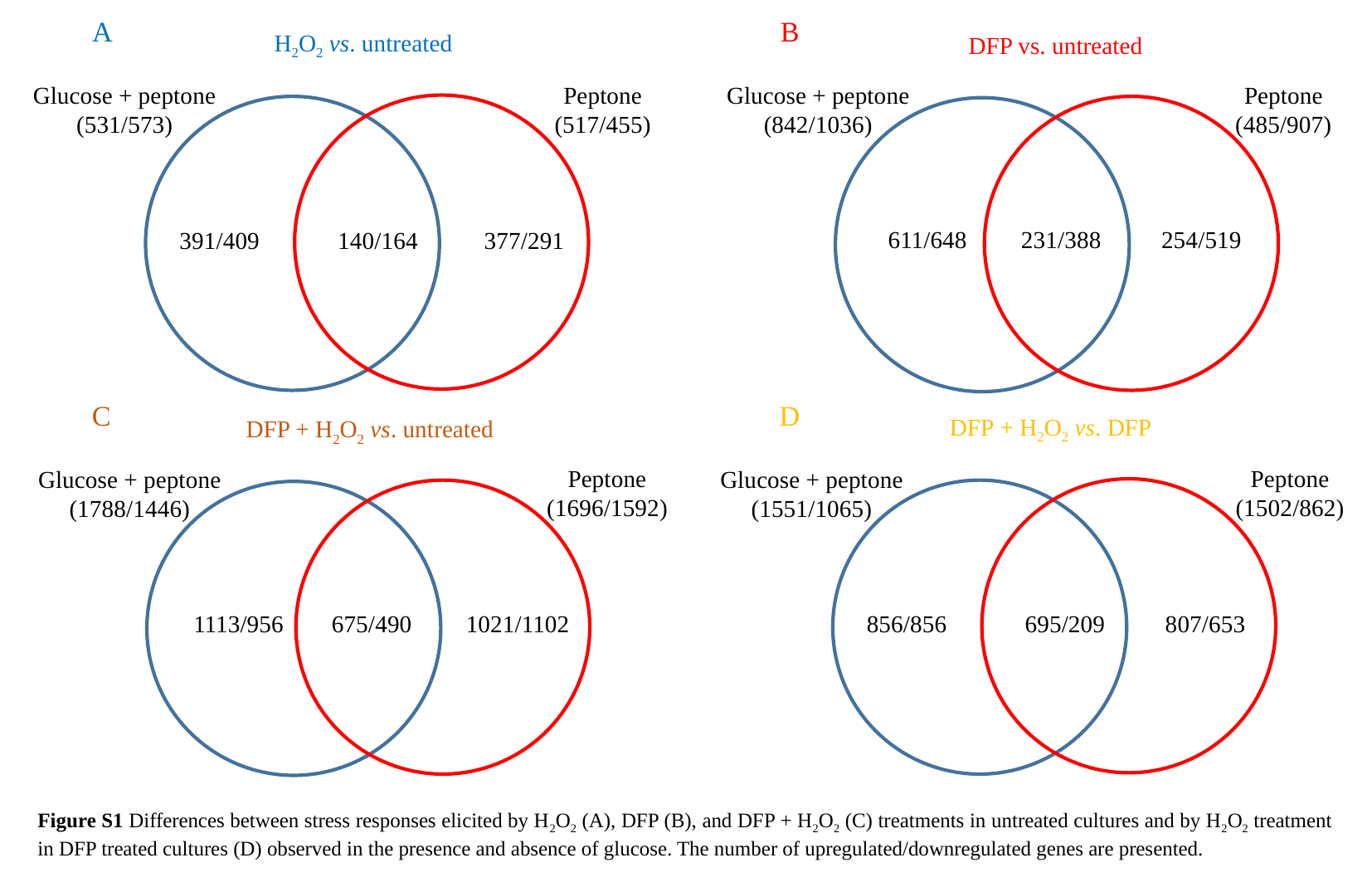

A
B
H2O2 vs. untreated
DFP vs. untreated
Peptone
(517/455)
Peptone
(485/907)
Glucose + peptone
(531/573)
Glucose + peptone
(842/1036)

611/648         231/388          254/519
391/409             140/164           377/291
C
D
DFP + H2O2 vs. DFP
DFP + H2O2 vs. untreated
Peptone
(1696/1592)
Peptone
(1502/862)
Glucose + peptone
(1788/1446)
Glucose + peptone
(1551/1065)

1113/956        675/490         1021/1102
856/856             695/209          807/653
Figure S1 Differences between stress responses elicited by H2O2 (A), DFP (B), and DFP + H2O2 (C) treatments in untreated cultures and by H2O2 treatment in DFP treated cultures (D) observed in the presence and absence of glucose. The number of upregulated/downregulated genes are presented.